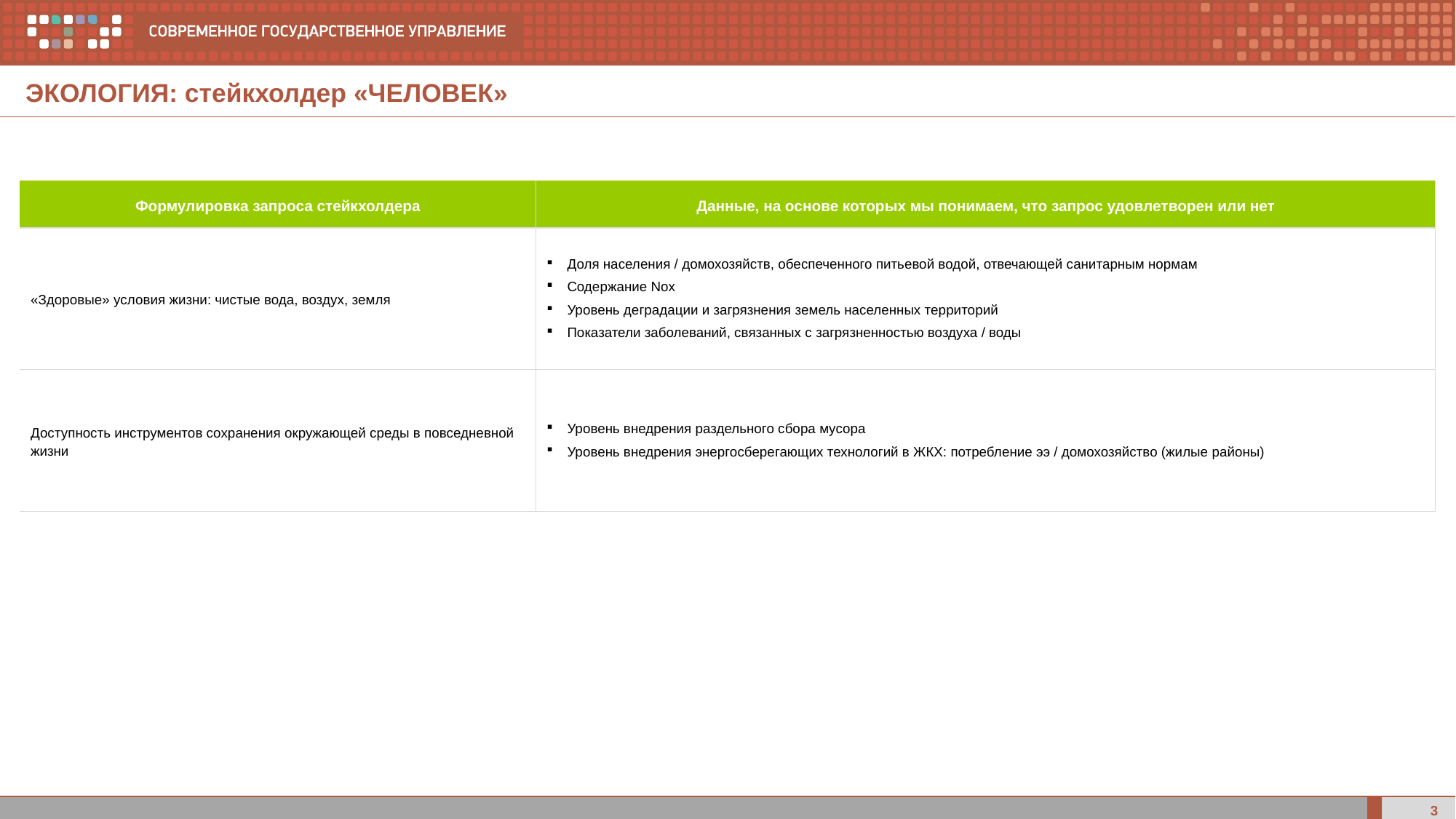

ЭКОЛОГИЯ: стейкхолдер «ЧЕЛОВЕК»
| Формулировка запроса стейкхолдера | Данные, на основе которых мы понимаем, что запрос удовлетворен или нет |
| --- | --- |
| «Здоровые» условия жизни: чистые вода, воздух, земля | Доля населения / домохозяйств, обеспеченного питьевой водой, отвечающей санитарным нормам Содержание Nox Уровень деградации и загрязнения земель населенных территорий Показатели заболеваний, связанных с загрязненностью воздуха / воды |
| Доступность инструментов сохранения окружающей среды в повседневной жизни | Уровень внедрения раздельного сбора мусора Уровень внедрения энергосберегающих технологий в ЖКХ: потребление ээ / домохозяйство (жилые районы) |